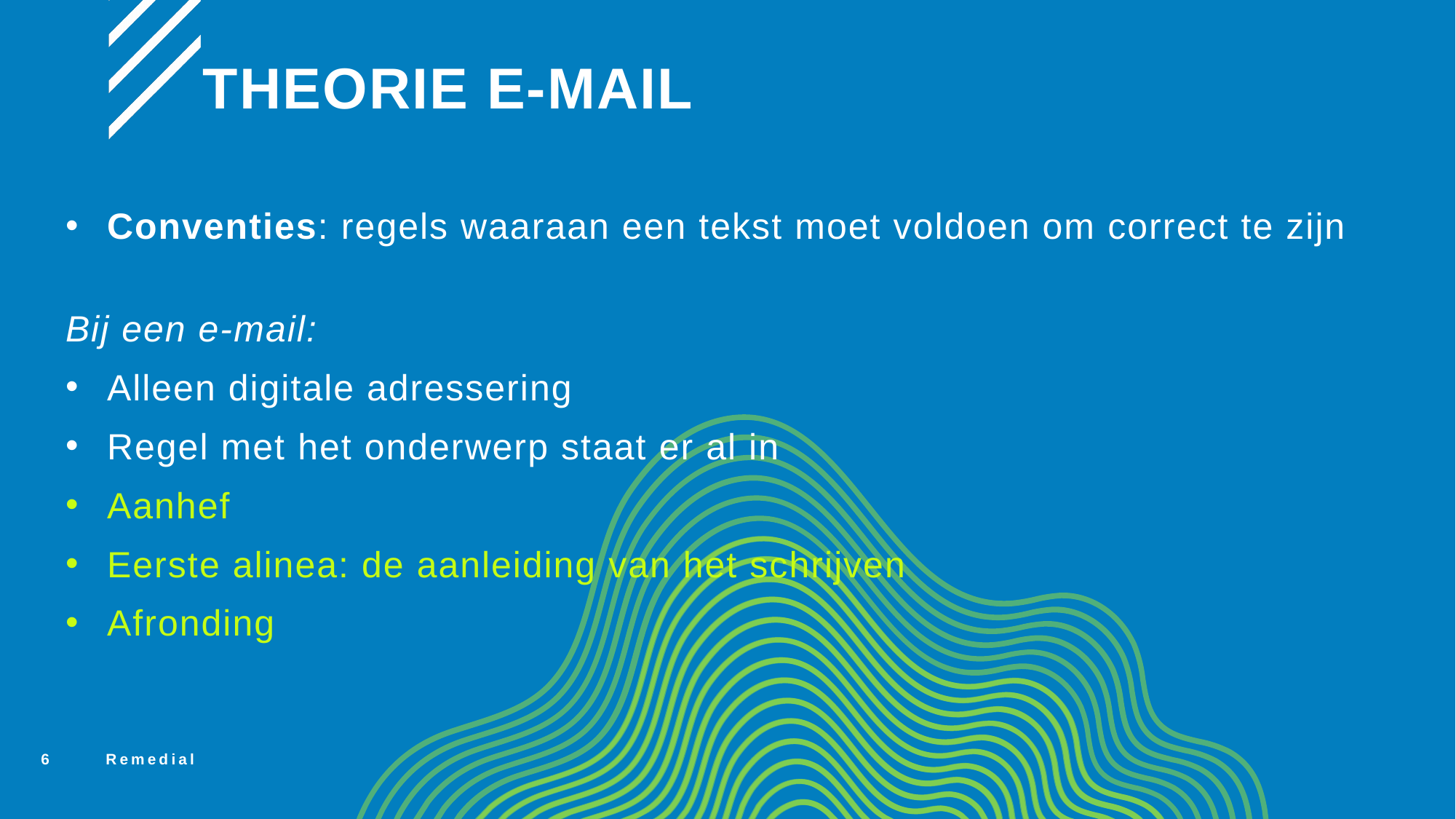

# Theorie e-mail
Conventies: regels waaraan een tekst moet voldoen om correct te zijn
Bij een e-mail:
Alleen digitale adressering
Regel met het onderwerp staat er al in
Aanhef
Eerste alinea: de aanleiding van het schrijven
Afronding
6
Remedial